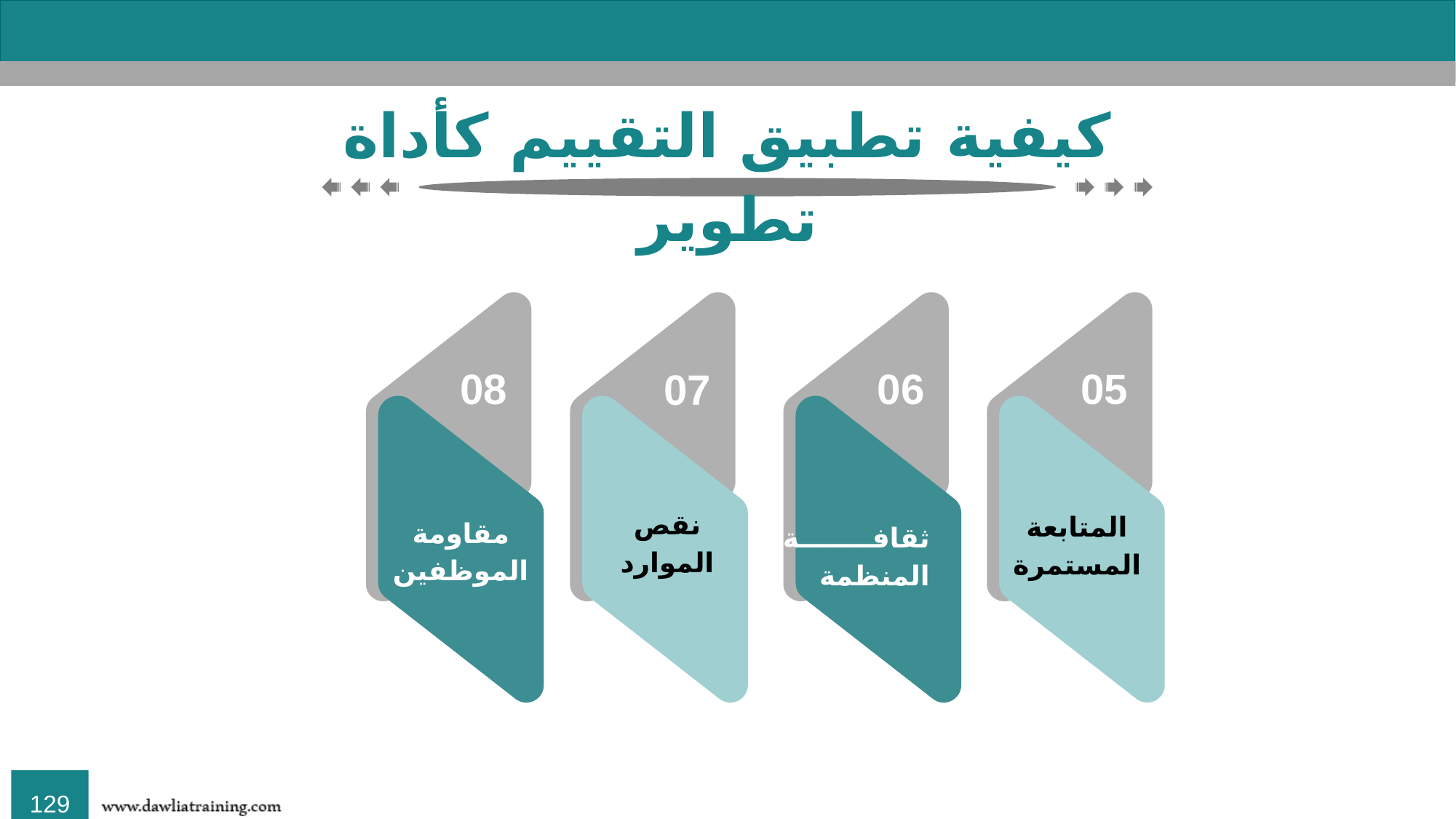

كيفية تطبيق التقييم كأداة تطوير

06

ثقافة المنظمة

05

المتابعة المستمرة

08

مقاومة الموظفين

07

نقص الموارد